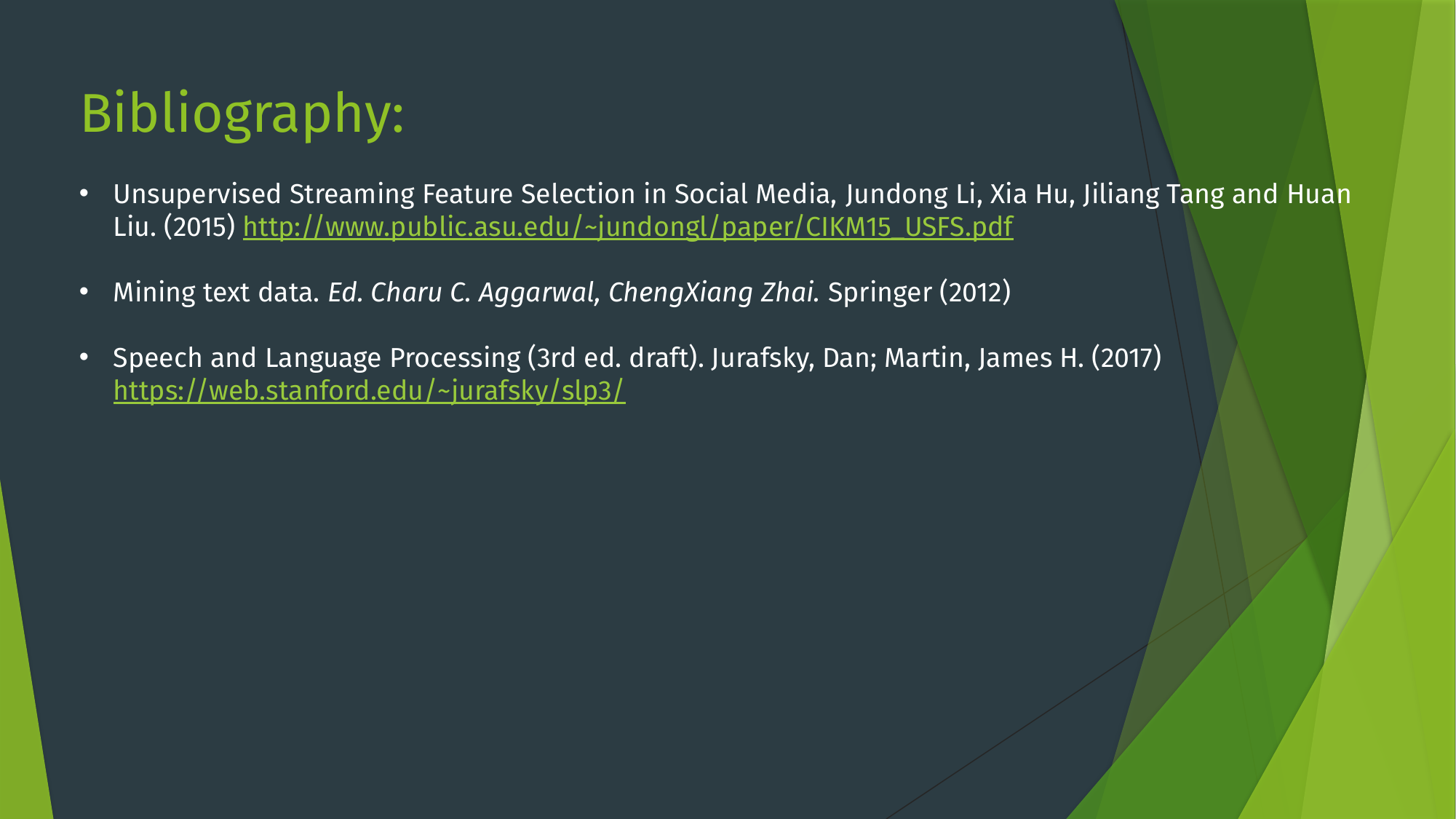

Bibliography:
Unsupervised Streaming Feature Selection in Social Media, Jundong Li, Xia Hu, Jiliang Tang and Huan Liu. (2015) http://www.public.asu.edu/~jundongl/paper/CIKM15_USFS.pdf

Mining text data. Ed. Charu C. Aggarwal, ChengXiang Zhai. Springer (2012)

Speech and Language Processing (3rd ed. draft). Jurafsky, Dan; Martin, James H. (2017) https://web.stanford.edu/~jurafsky/slp3/